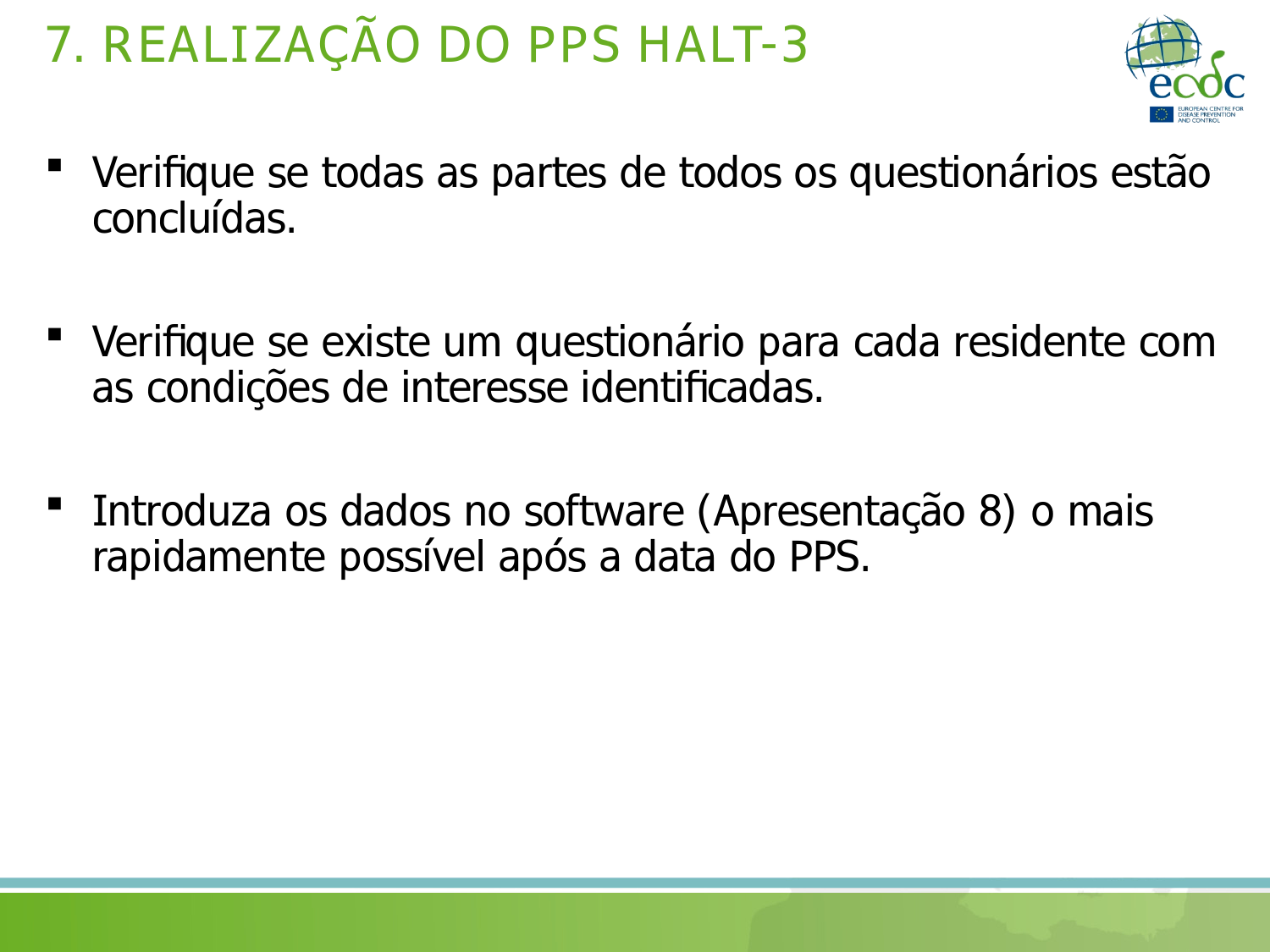

# 7. REALIZAÇÃO DO PPS HALT-3
Verifique se todas as partes de todos os questionários estão concluídas.

Verifique se existe um questionário para cada residente com as condições de interesse identificadas.

Introduza os dados no software (Apresentação 8) o mais rapidamente possível após a data do PPS.